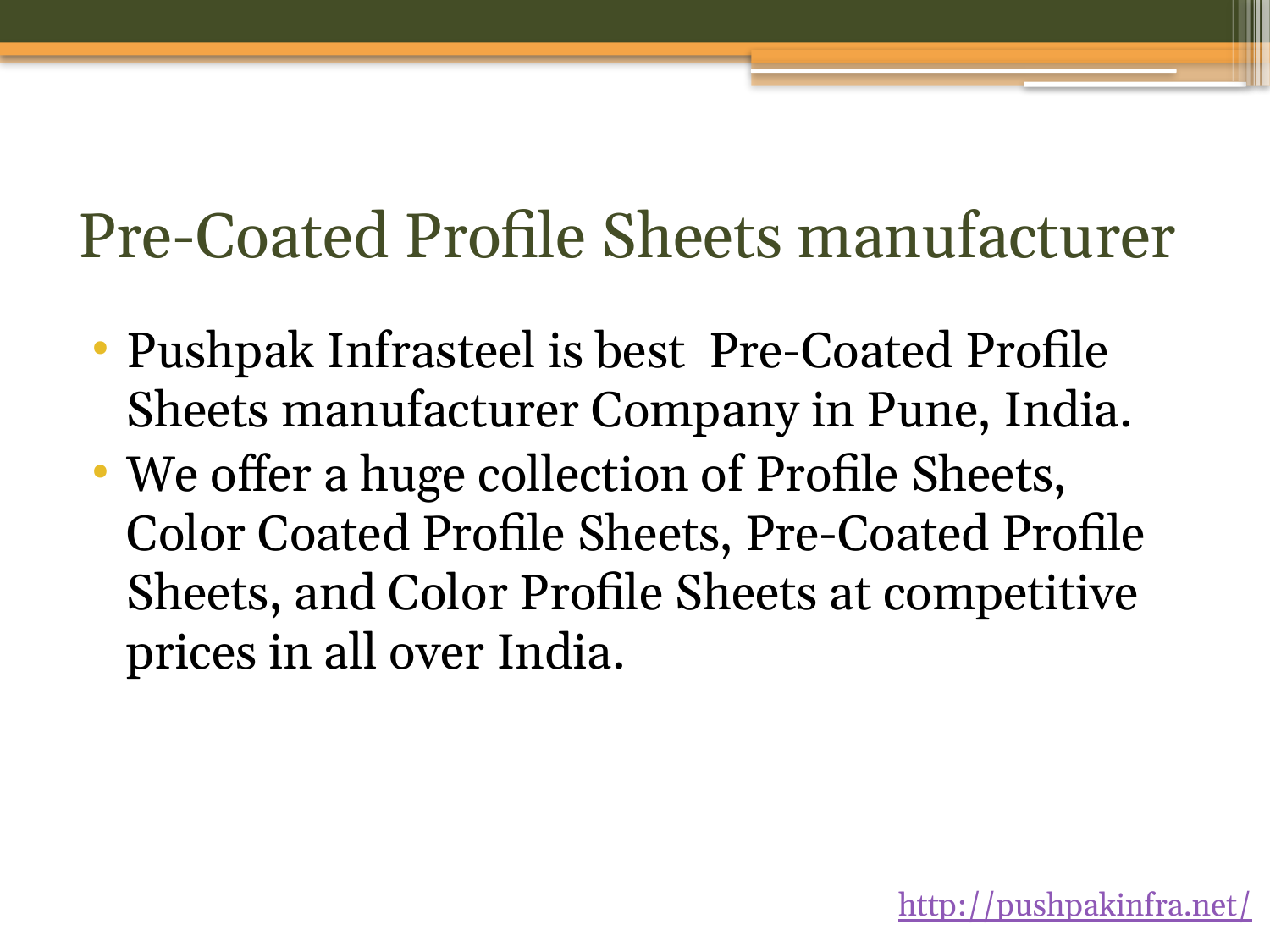

# Pre-Coated Profile Sheets manufacturer
Pushpak Infrasteel is best  Pre-Coated Profile Sheets manufacturer Company in Pune, India.
We offer a huge collection of Profile Sheets, Color Coated Profile Sheets, Pre-Coated Profile Sheets, and Color Profile Sheets at competitive prices in all over India.

http://pushpakinfra.net/